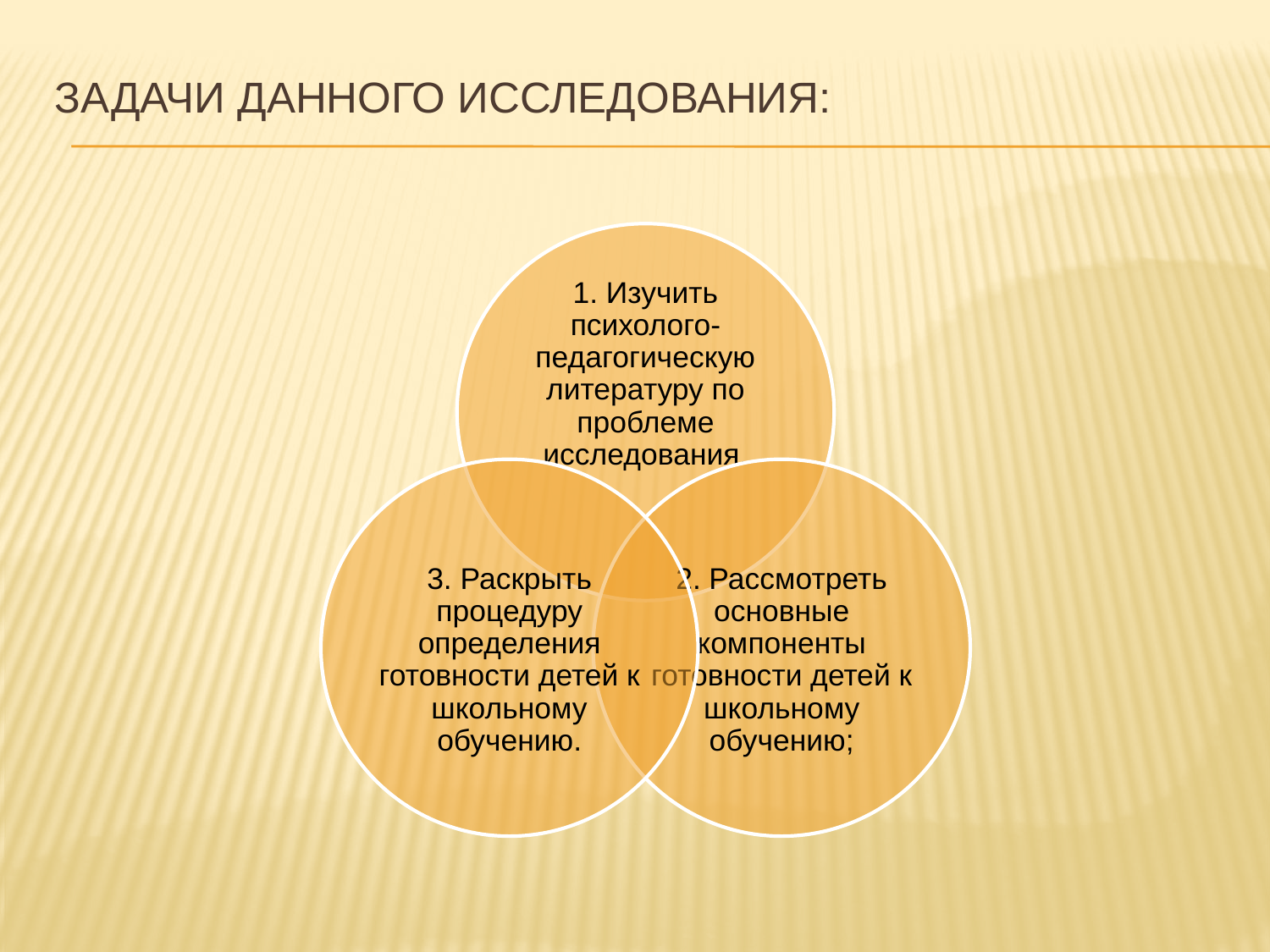

# Задачи данного исследования:
1. Изучить психолого-педагогическую литературу по проблеме исследования.
2. Рассмотреть основные компоненты готовности детей к школьному обучению;
3. Раскрыть процедуру определения готовности детей к школьному обучению.